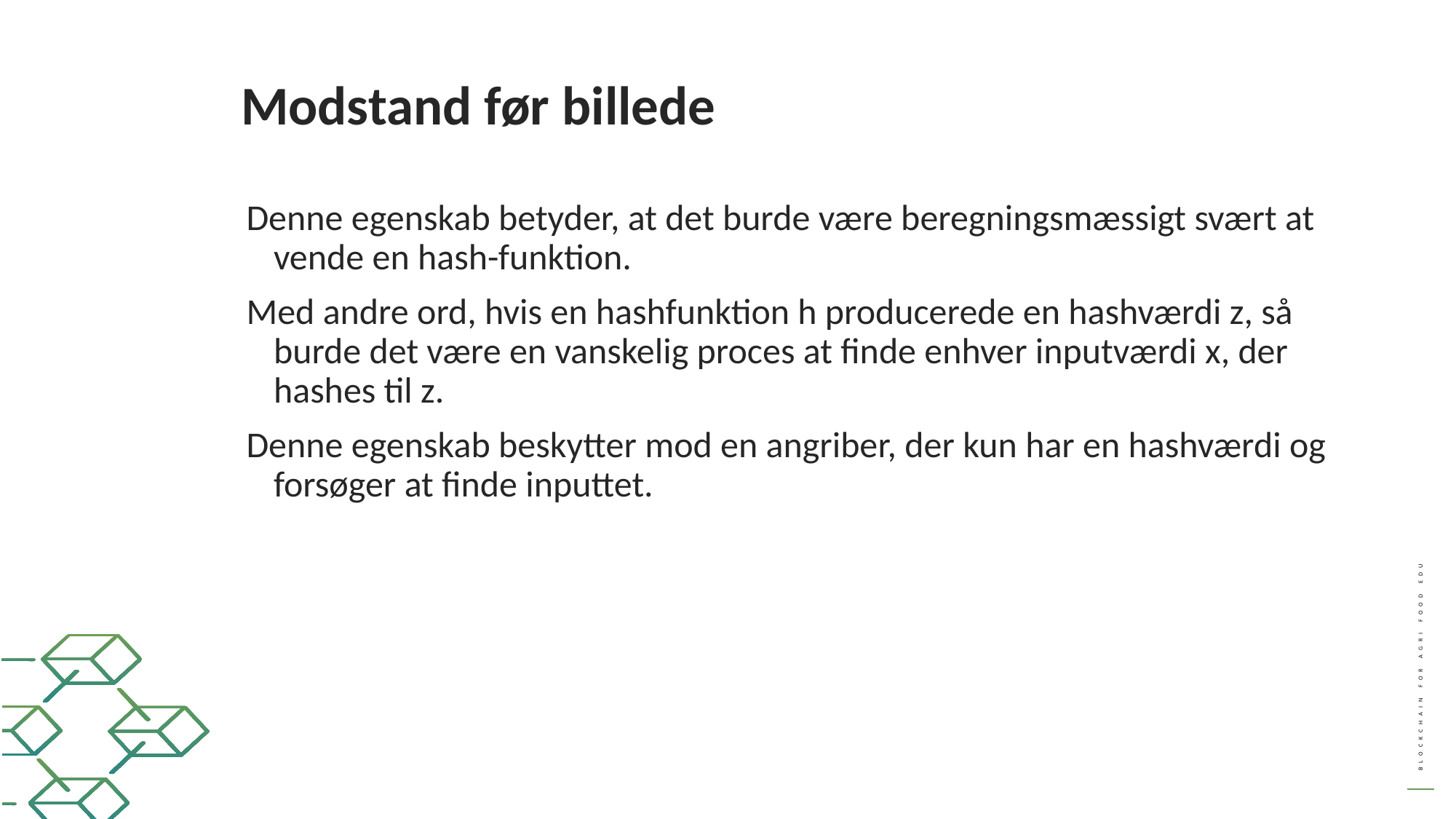

Modstand før billede
Denne egenskab betyder, at det burde være beregningsmæssigt svært at vende en hash-funktion.
Med andre ord, hvis en hashfunktion h producerede en hashværdi z, så burde det være en vanskelig proces at finde enhver inputværdi x, der hashes til z.
Denne egenskab beskytter mod en angriber, der kun har en hashværdi og forsøger at finde inputtet.